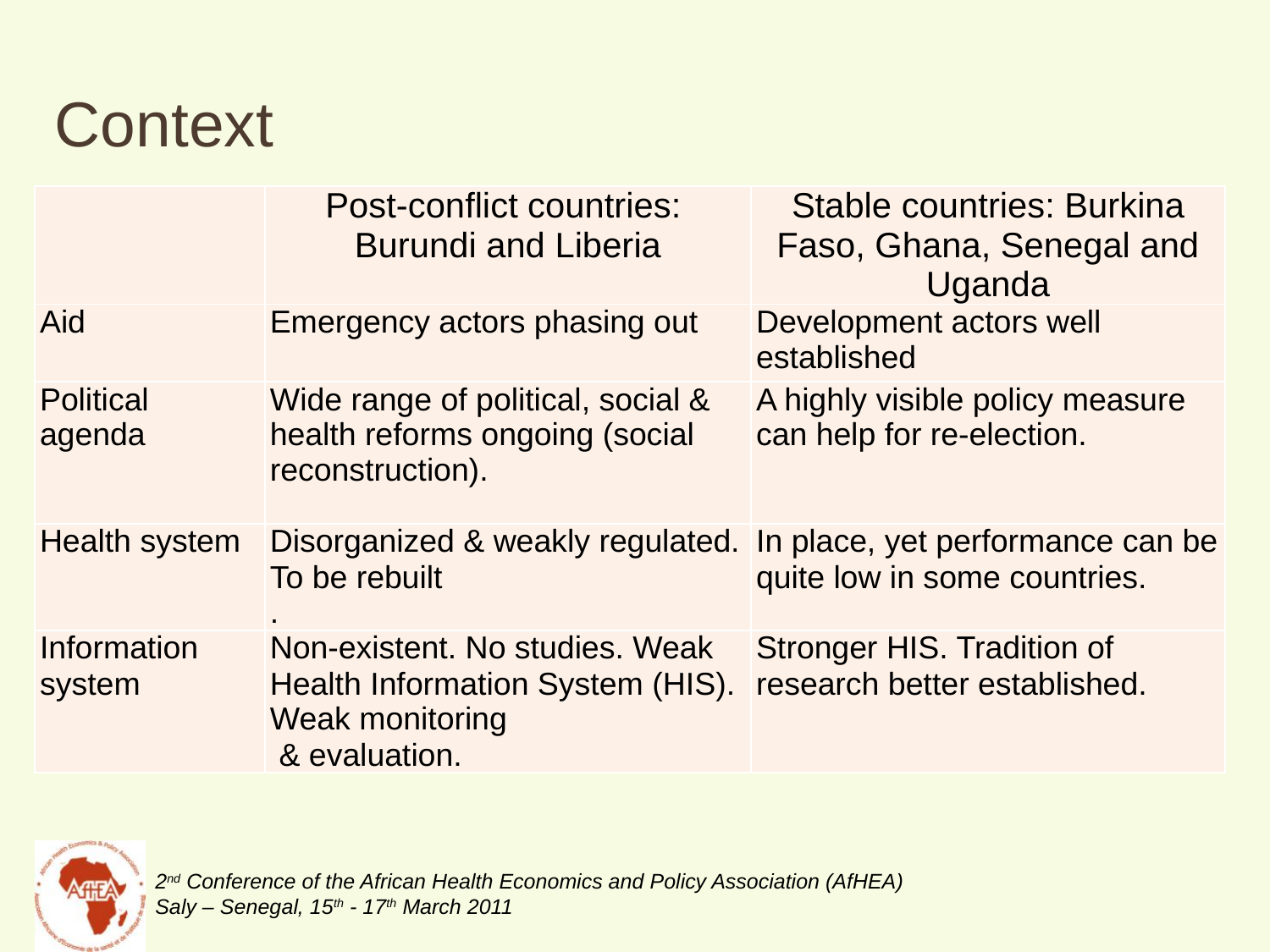

# Context
|  | Post-conflict countries: Burundi and Liberia | Stable countries: Burkina Faso, Ghana, Senegal and Uganda |
| --- | --- | --- |
| Aid | Emergency actors phasing out | Development actors well established |
| Political agenda | Wide range of political, social & health reforms ongoing (social reconstruction). | A highly visible policy measure can help for re-election. |
| Health system | Disorganized & weakly regulated. To be rebuilt . | In place, yet performance can be quite low in some countries. |
| Information system | Non-existent. No studies. Weak Health Information System (HIS). Weak monitoring & evaluation. | Stronger HIS. Tradition of research better established. |